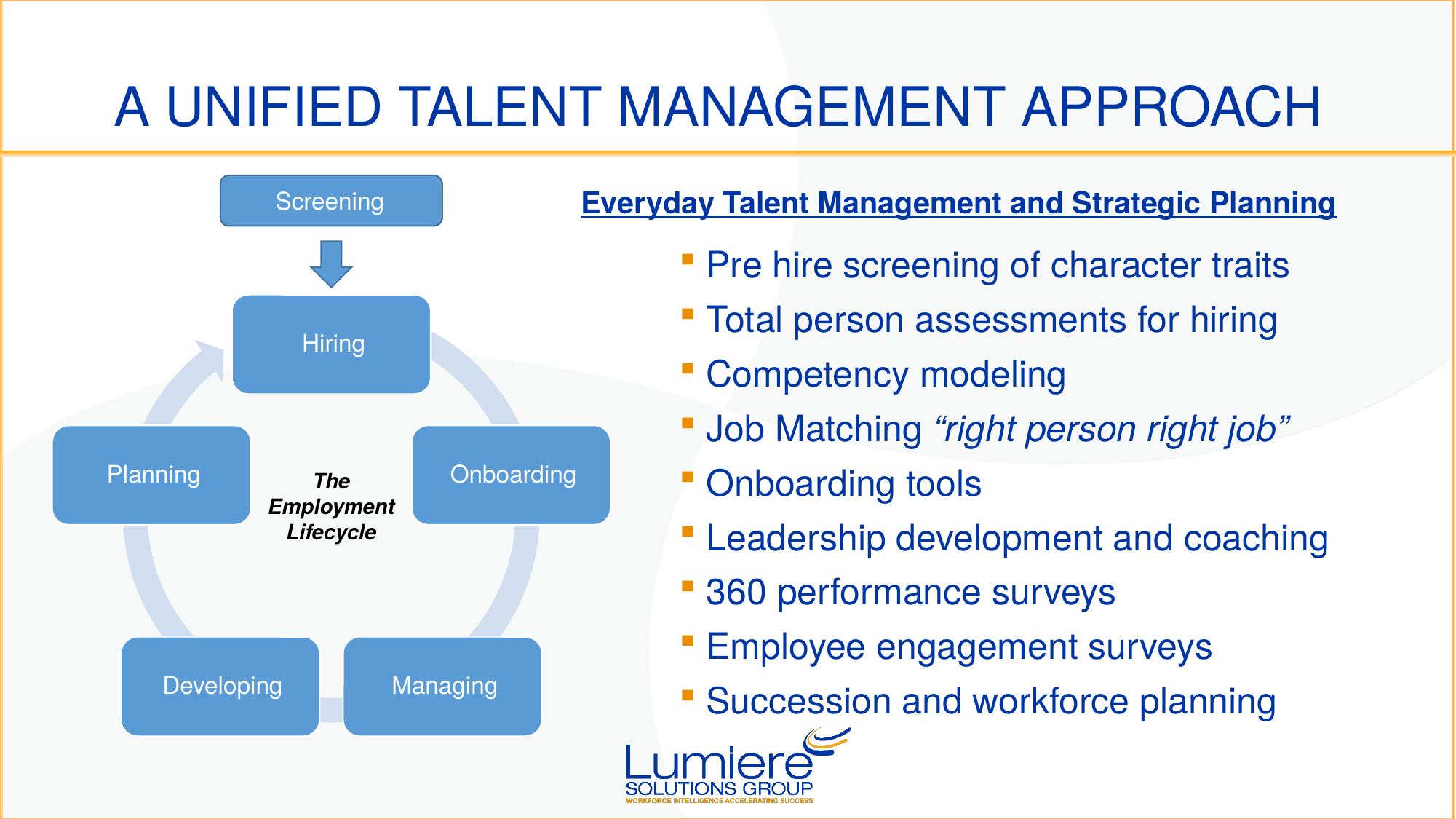

# A Unified talent management approach

Screening
Everyday Talent Management and Strategic Planning

Pre hire screening of character traits
Total person assessments for hiring
Competency modeling
Job Matching “right person right job”
Onboarding tools
Leadership development and coaching
360 performance surveys
Employee engagement surveys
Succession and workforce planning
Hiring
Onboarding
Managing
Developing
Planning
The
Employment
Lifecycle